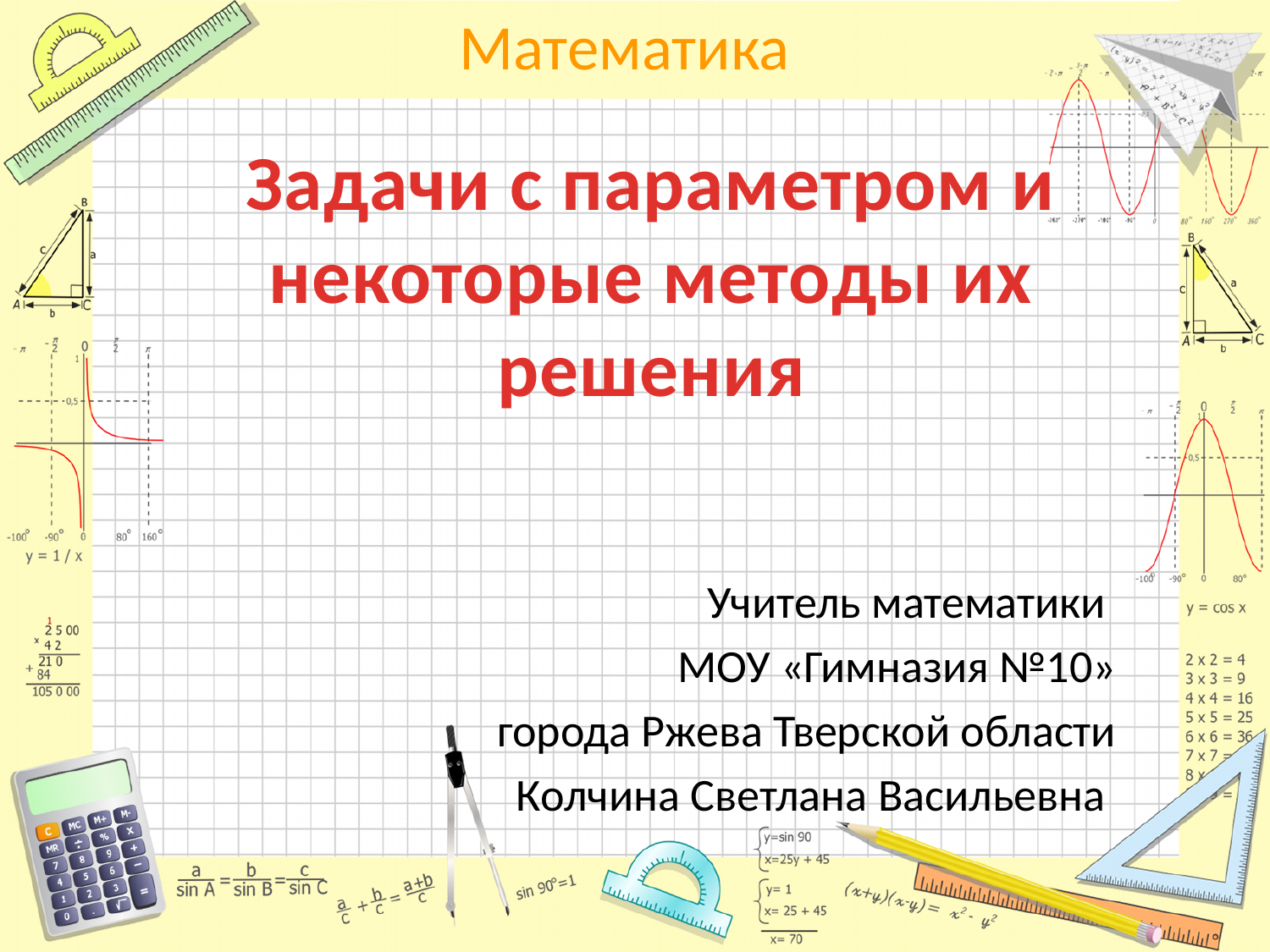

Задачи с параметром и некоторые методы их решения
Учитель математики
МОУ «Гимназия №10»
города Ржева Тверской области
Колчина Светлана Васильевна